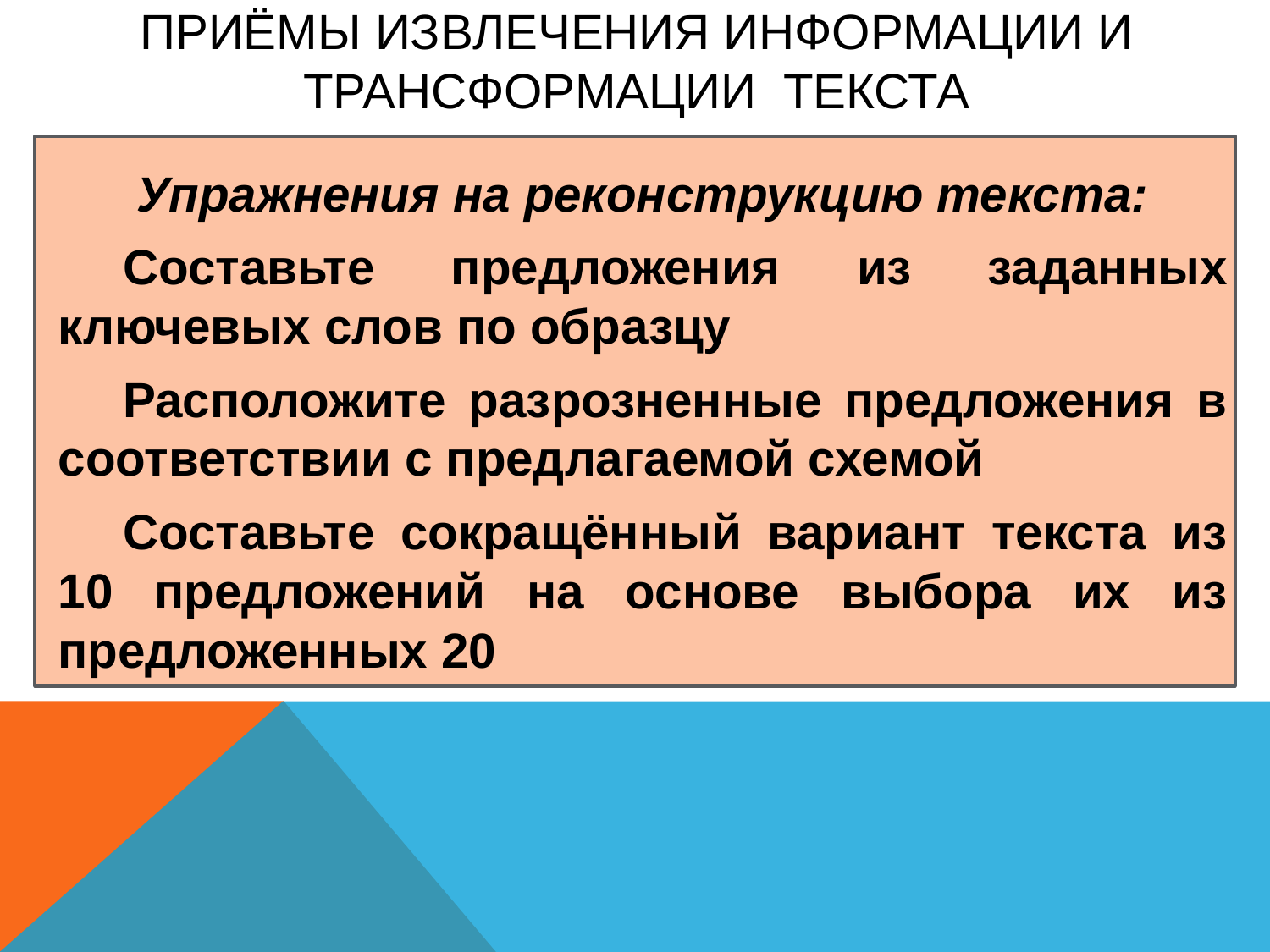

# Приёмы извлечения информации и трансформации  текста

Упражнения на реконструкцию текста:
Составьте предложения из заданных ключевых слов по образцу
Расположите разрозненные предложения в соответствии с предлагаемой схемой
Составьте сокращённый вариант текста из 10 предложений на основе выбора их из предложенных 20